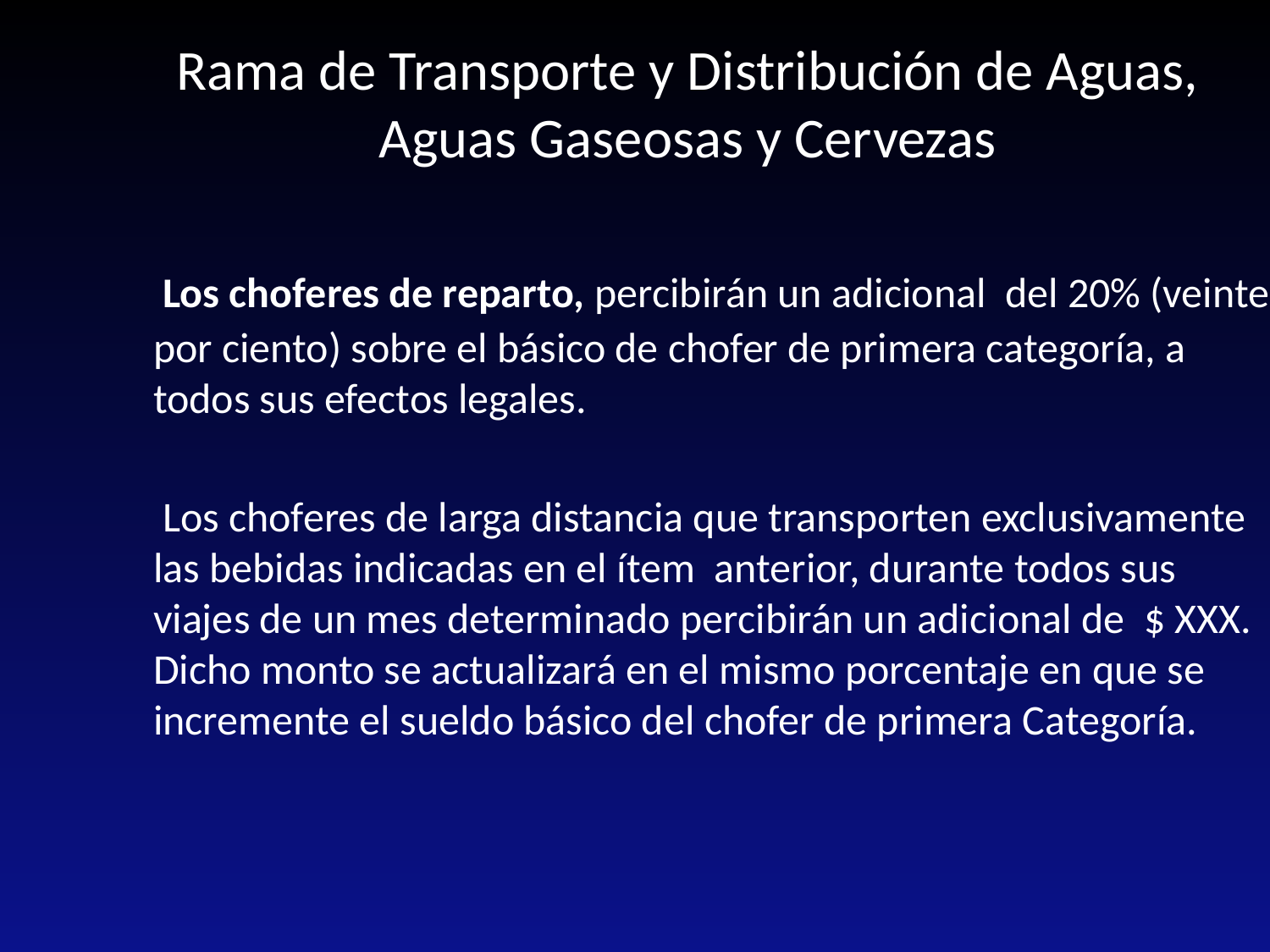

Rama de Transporte y Distribución de Aguas, Aguas Gaseosas y Cervezas
    Los choferes de reparto, percibirán un adicional  del 20% (veinte por ciento) sobre el básico de chofer de primera categoría, a todos sus efectos legales.

      Los choferes de larga distancia que transporten exclusivamente las bebidas indicadas en el ítem  anterior, durante todos sus viajes de un mes determinado percibirán un adicional de  $ XXX. Dicho monto se actualizará en el mismo porcentaje en que se incremente el sueldo básico del chofer de primera Categoría.